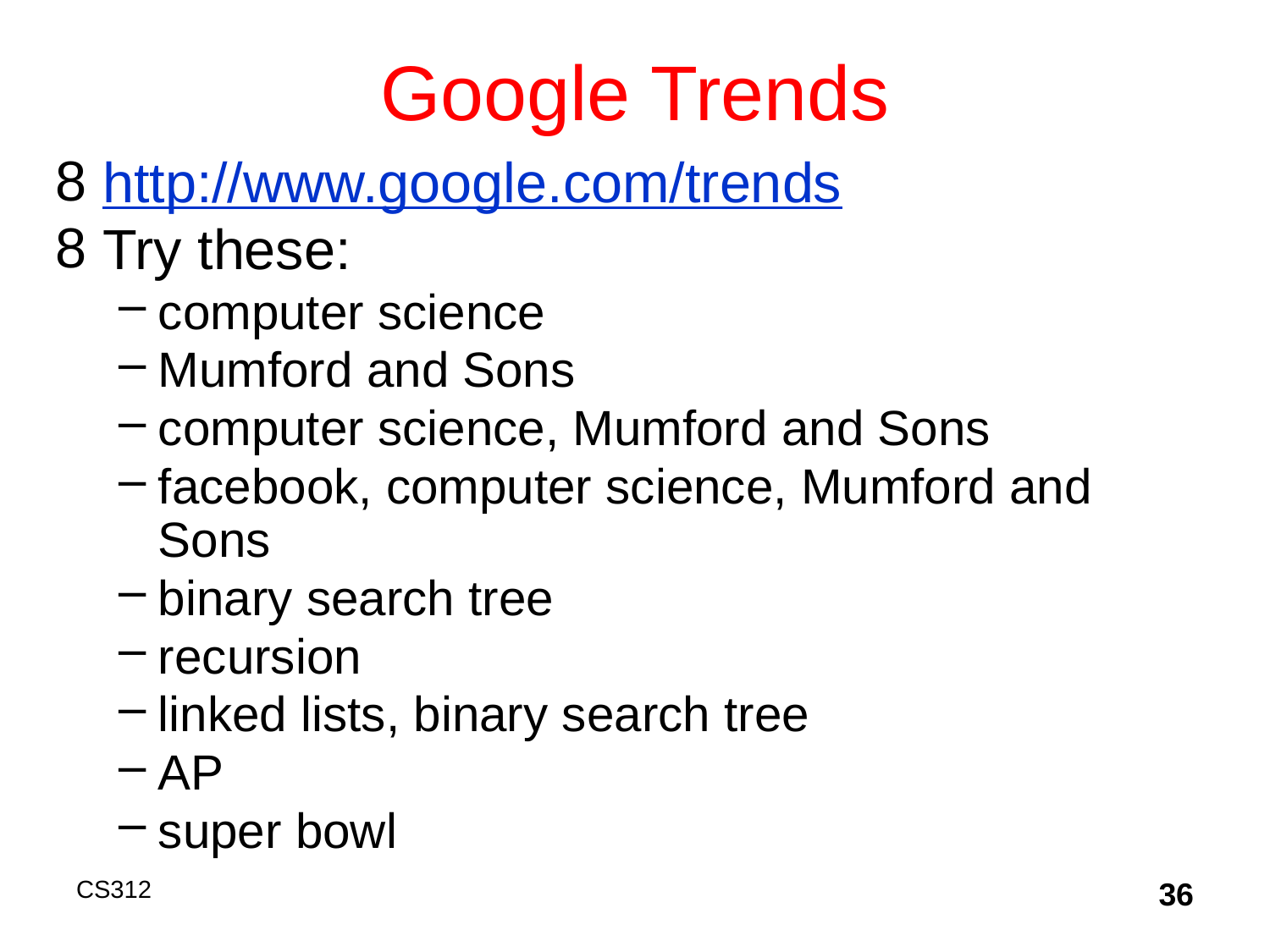

# Google Trends
http://www.google.com/trends
Try these:
computer science
Mumford and Sons
computer science, Mumford and Sons
facebook, computer science, Mumford and Sons
binary search tree
recursion
linked lists, binary search tree
AP
super bowl
CS312
36